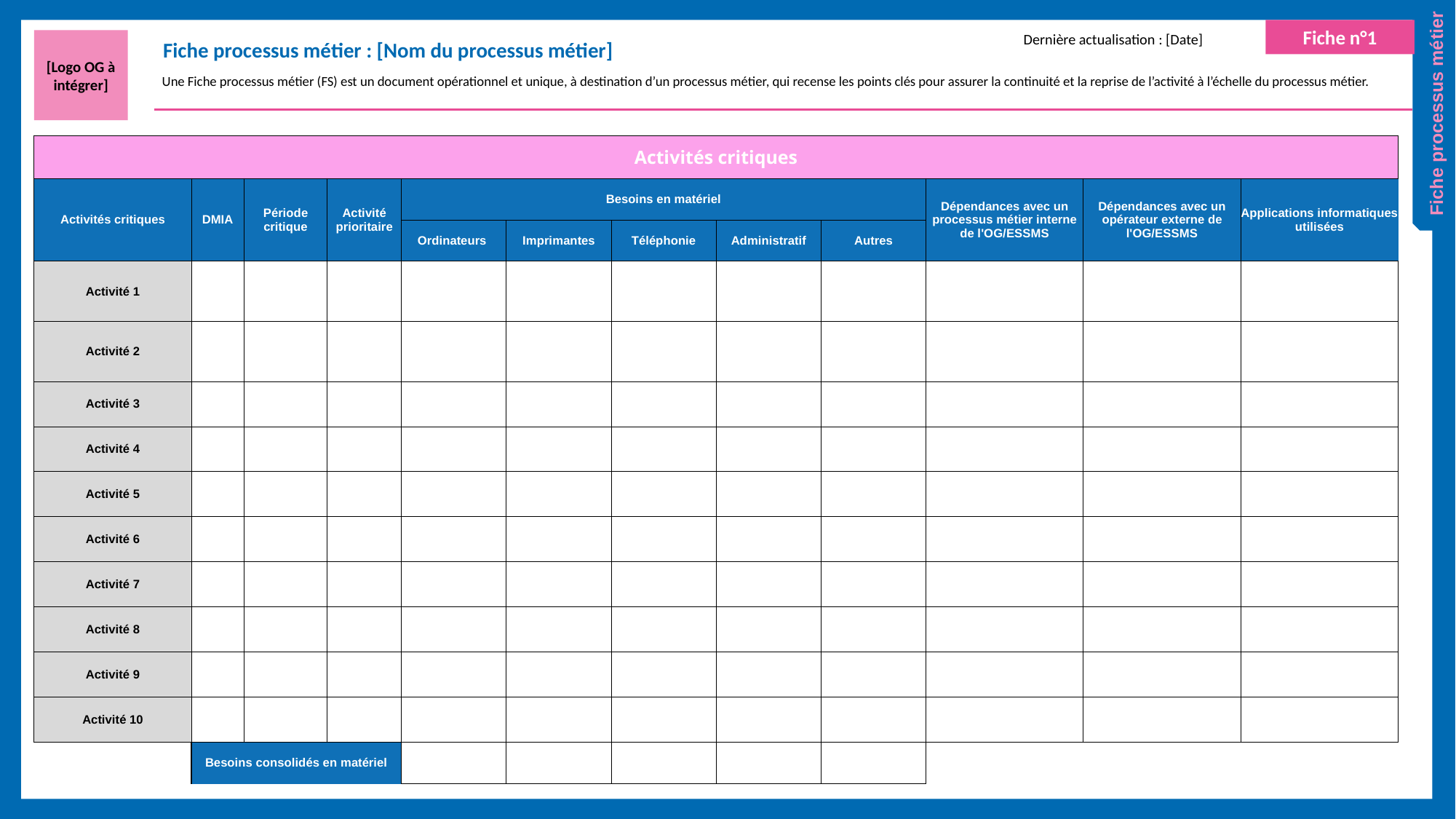

Fiche n°1

Fiche processus métier : [Nom du processus métier]
Dernière actualisation : [Date]
[Logo OG à intégrer]
Une Fiche processus métier (FS) est un document opérationnel et unique, à destination d’un processus métier, qui recense les points clés pour assurer la continuité et la reprise de l’activité à l’échelle du processus métier.
Fiche processus métier
| Activités critiques |  |  |  |  |  |  |  |  |  |  |  |  |  |  |  |  |  |  |  |
| --- | --- | --- | --- | --- | --- | --- | --- | --- | --- | --- | --- | --- | --- | --- | --- | --- | --- | --- | --- |
| Activités critiques |  |  | DMIA | Période critique | Activité prioritaire | Besoins en matériel |  |  |  |  | Dépendances avec un processus métier interne de l'OG/ESSMS |  |  | Dépendances avec un opérateur externe de l'OG/ESSMS |  |  | Applications informatiques utilisées |  |  |
|  |  |  |  |  |  | Ordinateurs | Imprimantes | Téléphonie | Administratif | Autres |  |  |  |  |  |  |  |  |  |
| Activité 1 |  |  |  |  |  |  |  |  |  |  |  |  |  |  |  |  |  |  |  |
| Activité 2 |  |  |  |  |  |  |  |  |  |  |  |  |  |  |  |  |  |  |  |
| Activité 3 |  |  |  |  |  |  |  |  |  |  |  |  |  |  |  |  |  |  |  |
| Activité 4 |  |  |  |  |  |  |  |  |  |  |  |  |  |  |  |  |  |  |  |
| Activité 5 |  |  |  |  |  |  |  |  |  |  |  |  |  |  |  |  |  |  |  |
| Activité 6 |  |  |  |  |  |  |  |  |  |  |  |  |  |  |  |  |  |  |  |
| Activité 7 |  |  |  |  |  |  |  |  |  |  |  |  |  |  |  |  |  |  |  |
| Activité 8 |  |  |  |  |  |  |  |  |  |  |  |  |  |  |  |  |  |  |  |
| Activité 9 |  |  |  |  |  |  |  |  |  |  |  |  |  |  |  |  |  |  |  |
| Activité 10 |  |  |  |  |  |  |  |  |  |  |  |  |  |  |  |  |  |  |  |
|  |  |  | Besoins consolidés en matériel |  |  |  |  |  |  |  |  |  |  |  |  |  |  |  |  |